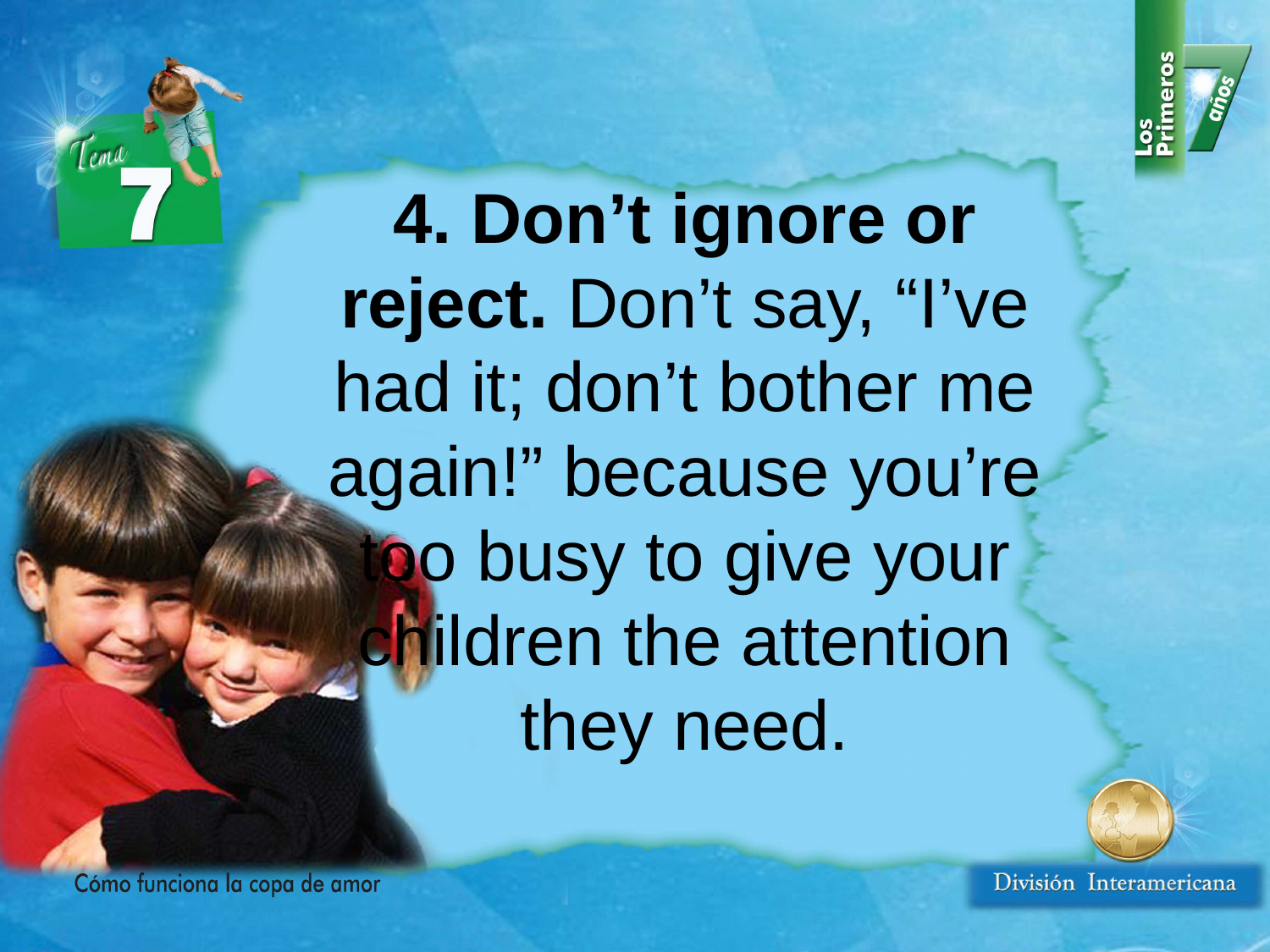

4. Don’t ignore or reject. Don’t say, “I’ve had it; don’t bother me again!” because you’re too busy to give your children the attention they need.